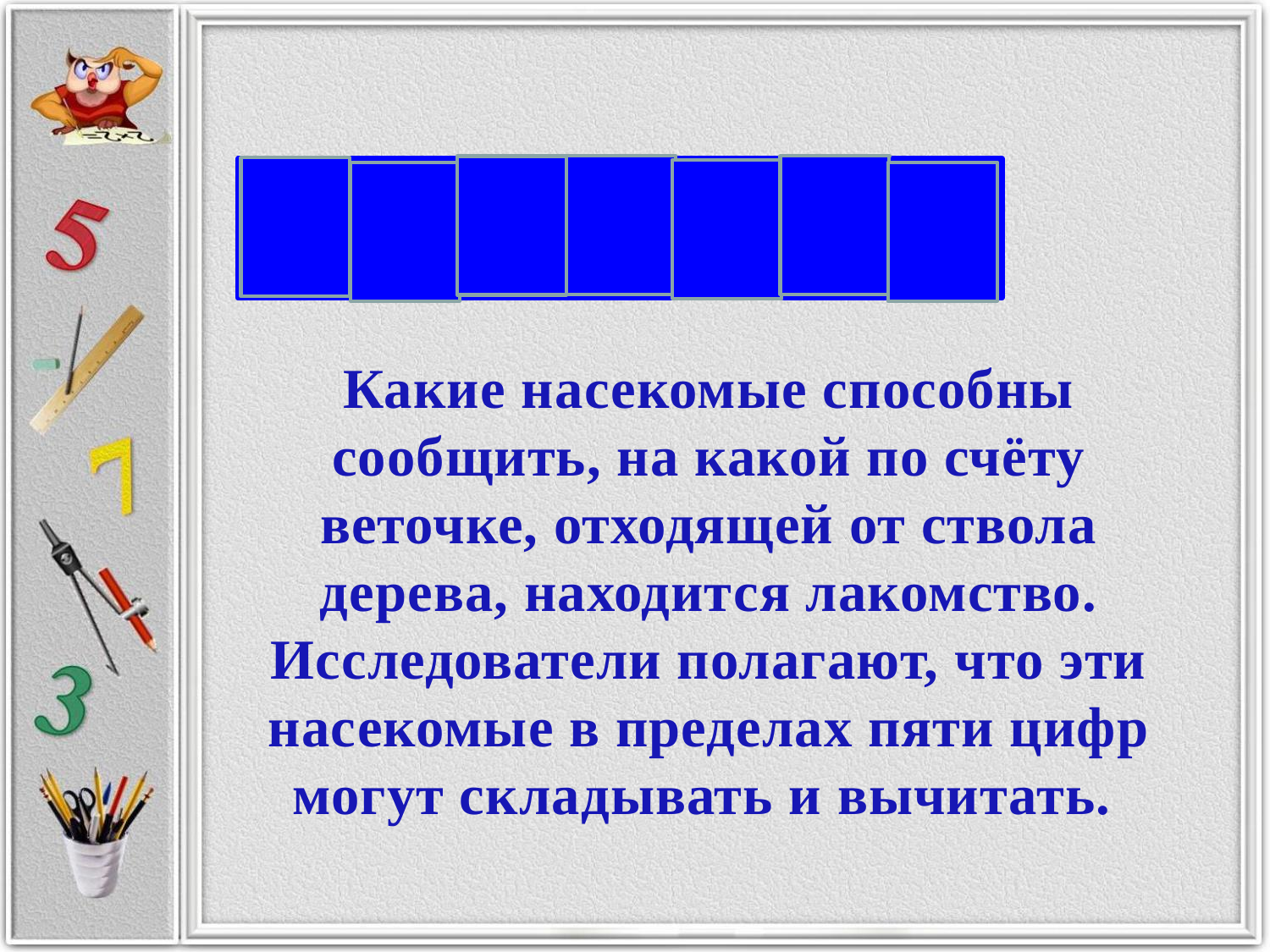

М
У
Р
А
В
Ь
И

Какие насекомые способны сообщить, на какой по счёту веточке, отходящей от ствола дерева, находится лакомство. Исследователи полагают, что эти насекомые в пределах пяти цифр могут складывать и вычитать.